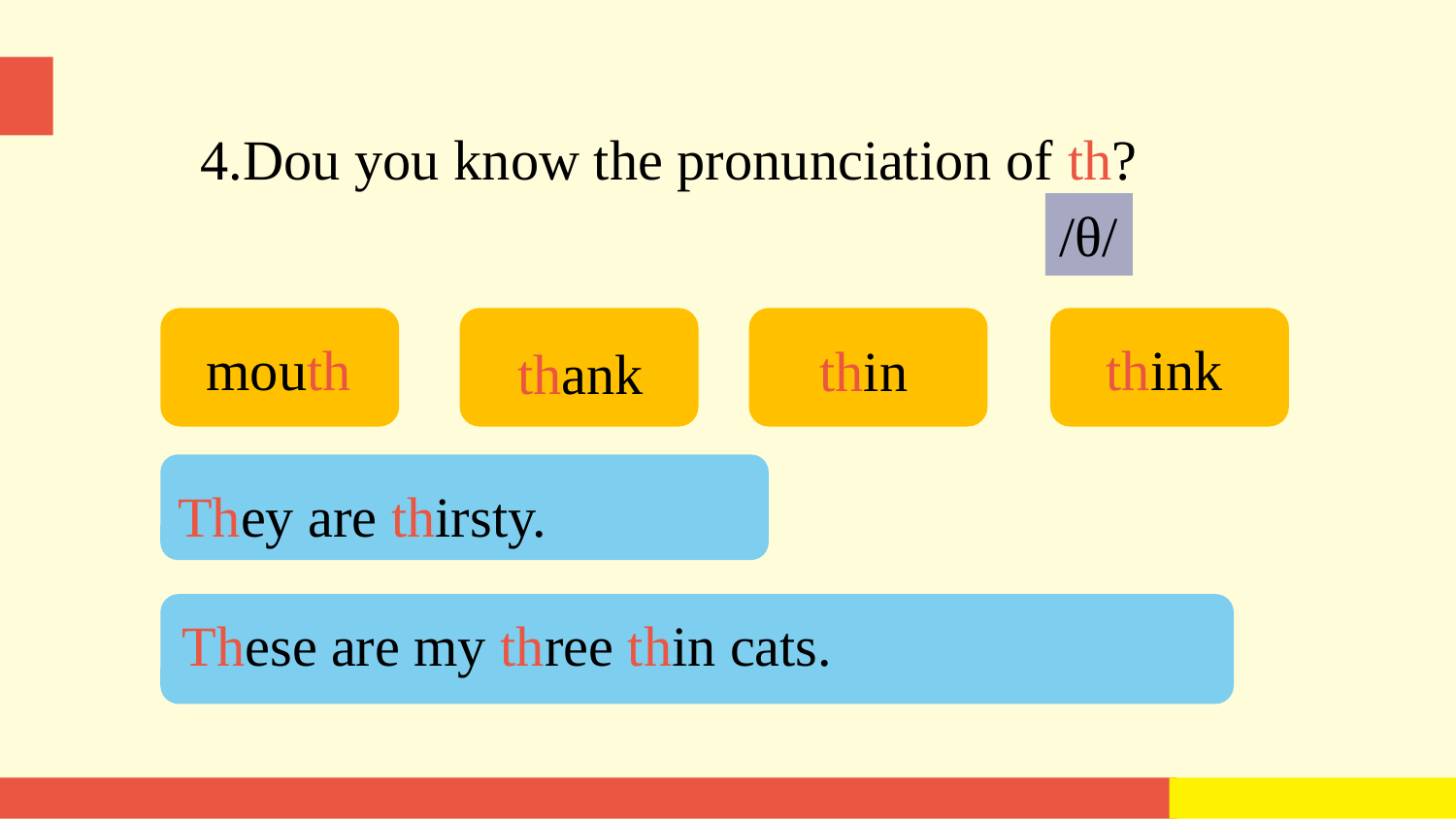

4.Dou you know the pronunciation of th?
/θ/

mouth
think
thin
thank

They are thirsty.

These are my three thin cats.